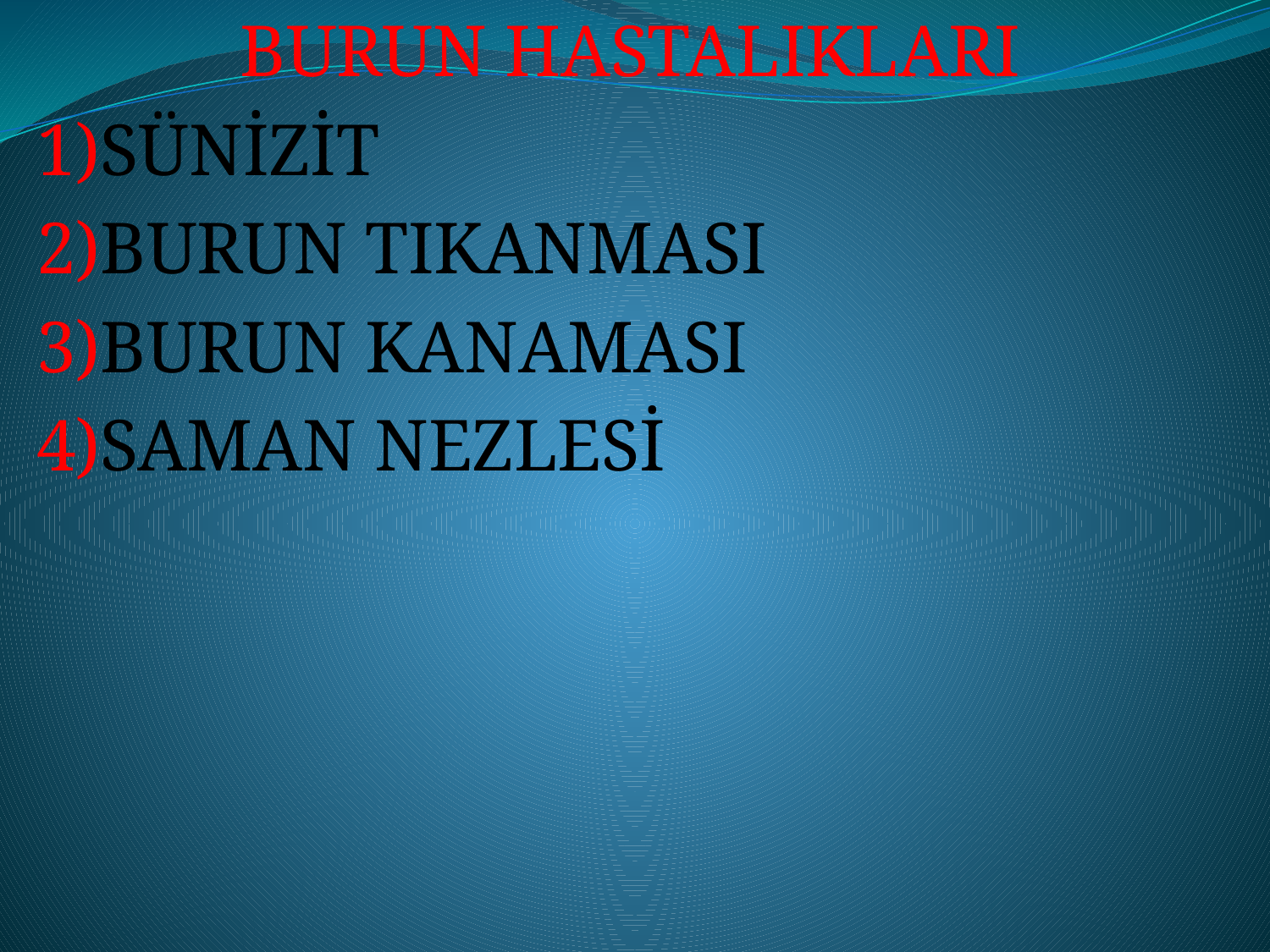

BURUN HASTALIKLARI
  1)SÜNİZİT
  2)BURUN TIKANMASI
  3)BURUN KANAMASI
  4)SAMAN NEZLESİ
#